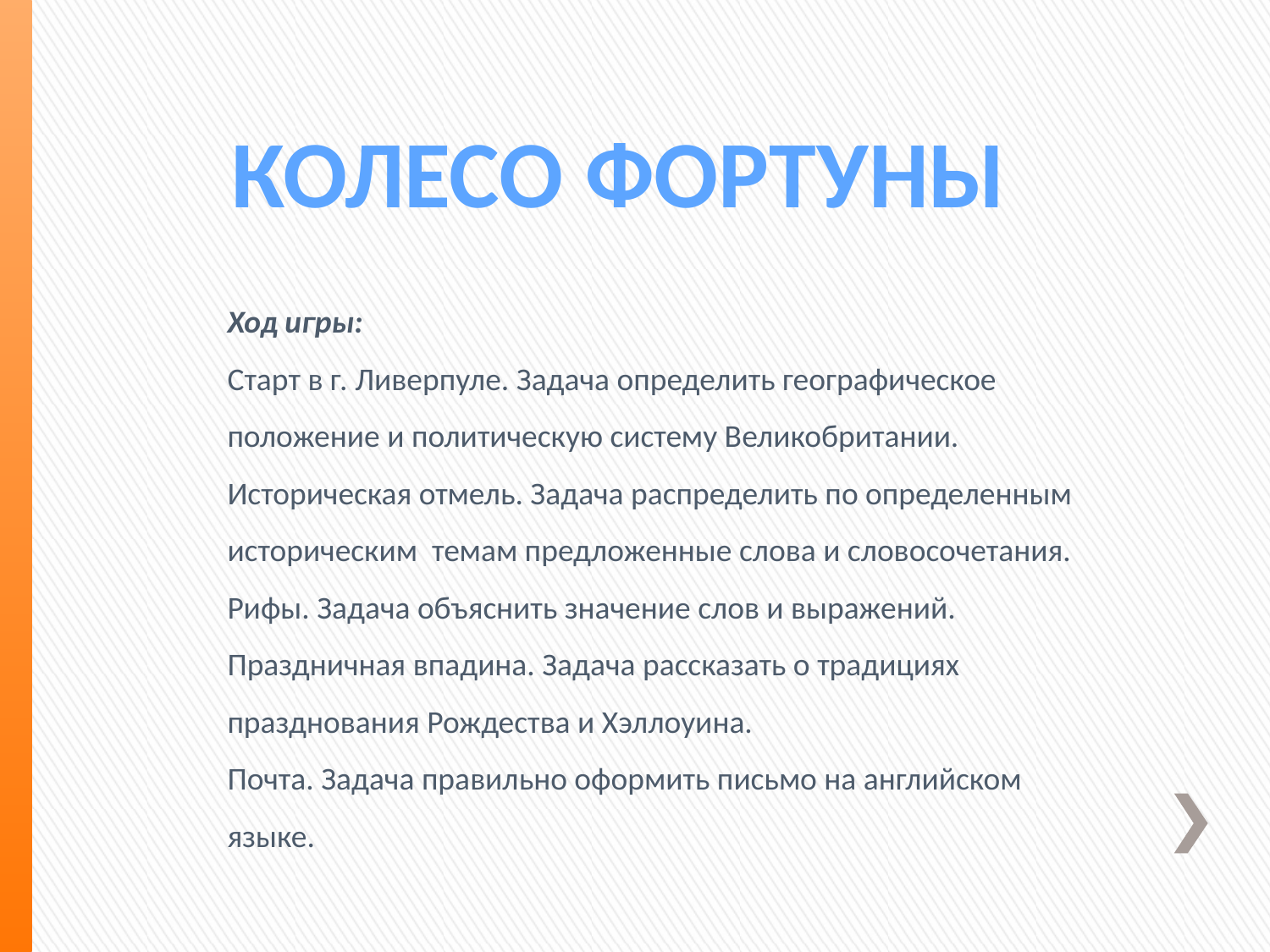

Колесо фортуны
Ход игры:
Старт в г. Ливерпуле. Задача определить географическое положение и политическую систему Великобритании.
Историческая отмель. Задача распределить по определенным историческим  темам предложенные слова и словосочетания.
Рифы. Задача объяснить значение слов и выражений.
Праздничная впадина. Задача рассказать о традициях празднования Рождества и Хэллоуина.
Почта. Задача правильно оформить письмо на английском языке.